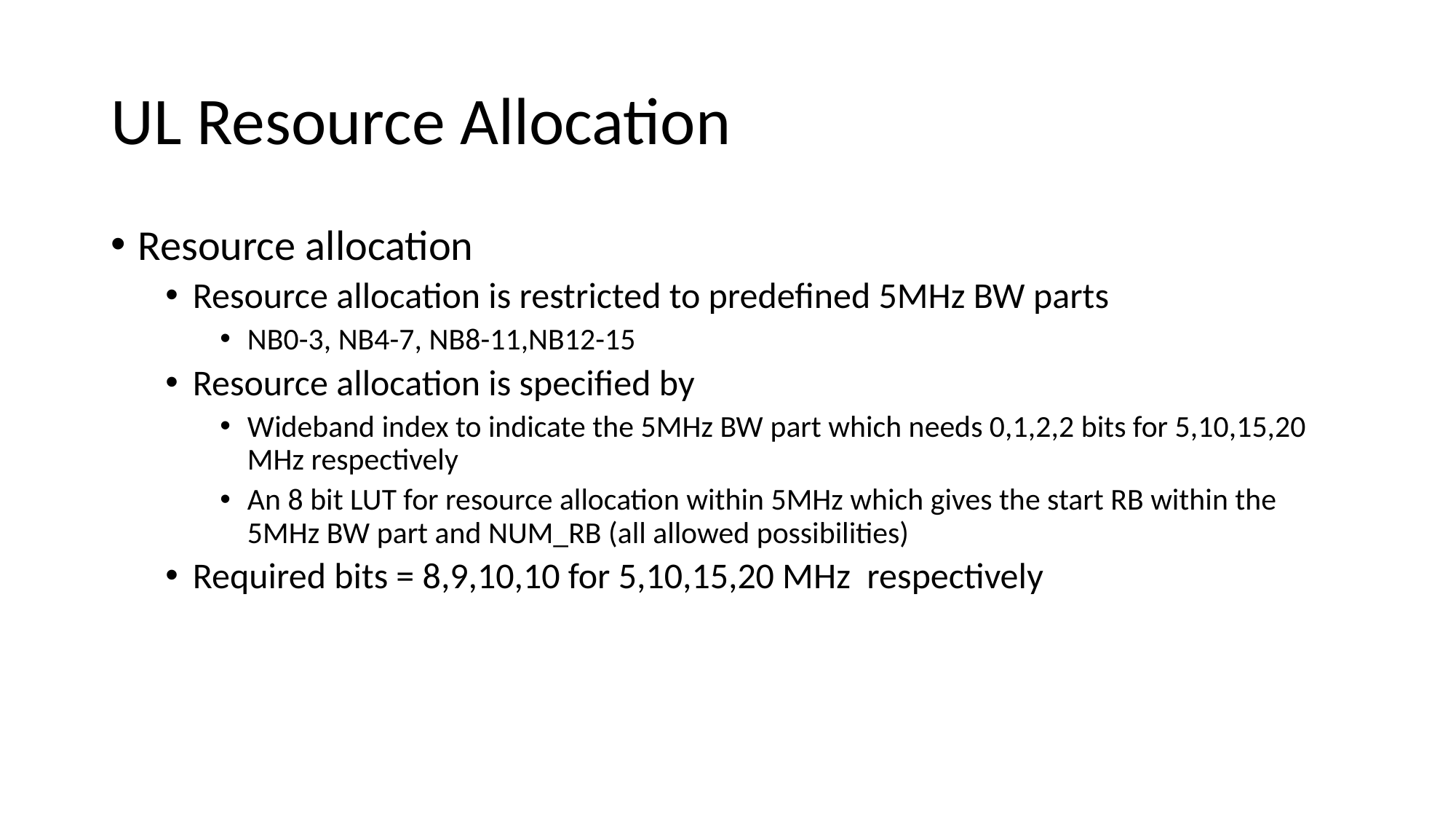

# UL Resource Allocation
Resource allocation
Resource allocation is restricted to predefined 5MHz BW parts
NB0-3, NB4-7, NB8-11,NB12-15
Resource allocation is specified by
Wideband index to indicate the 5MHz BW part which needs 0,1,2,2 bits for 5,10,15,20 MHz respectively
An 8 bit LUT for resource allocation within 5MHz which gives the start RB within the 5MHz BW part and NUM_RB (all allowed possibilities)
Required bits = 8,9,10,10 for 5,10,15,20 MHz  respectively